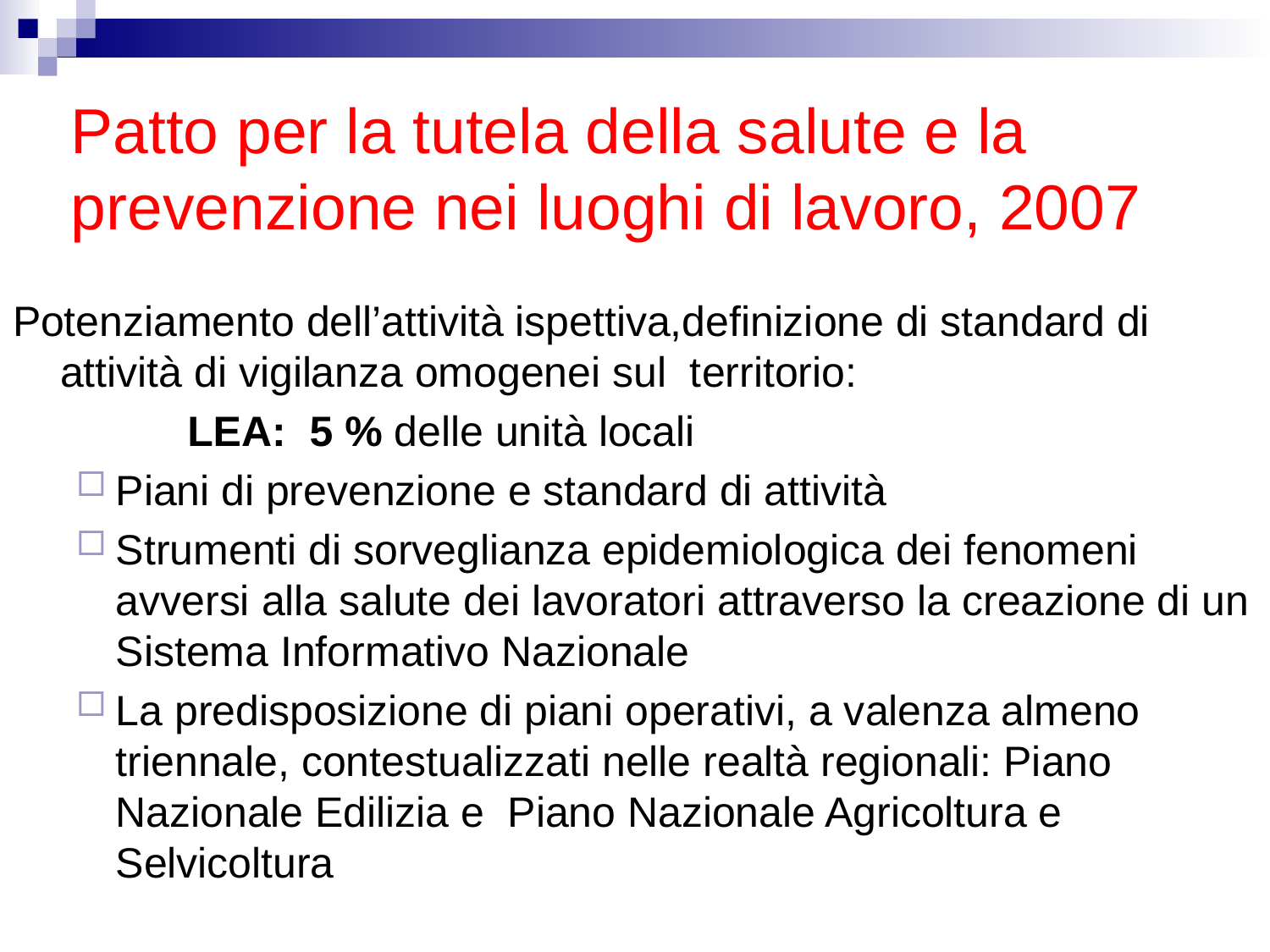

Patto per la tutela della salute e la prevenzione nei luoghi di lavoro, 2007
Potenziamento dell’attività ispettiva,definizione di standard di attività di vigilanza omogenei sul  territorio:
		LEA:  5 % delle unità locali
Piani di prevenzione e standard di attività
Strumenti di sorveglianza epidemiologica dei fenomeni avversi alla salute dei lavoratori attraverso la creazione di un Sistema Informativo Nazionale
La predisposizione di piani operativi, a valenza almeno triennale, contestualizzati nelle realtà regionali: Piano Nazionale Edilizia e  Piano Nazionale Agricoltura e Selvicoltura